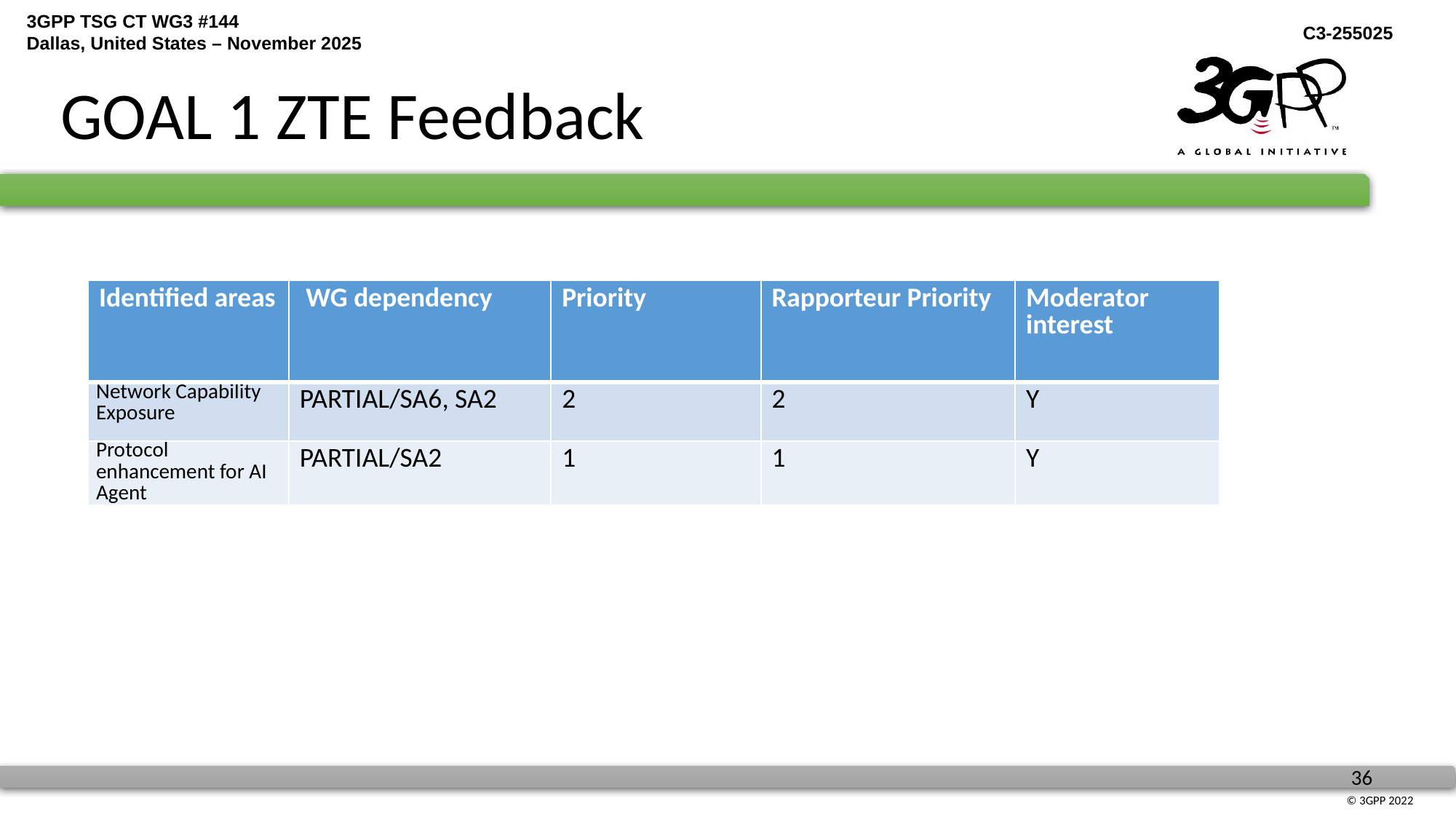

# GOAL 1 ZTE Feedback

| Identified areas | WG dependency | Priority | Rapporteur Priority | Moderator interest |
| --- | --- | --- | --- | --- |
| Network Capability Exposure | PARTIAL/SA6, SA2 | 2 | 2 | Y |
| Protocol enhancement for AI Agent | PARTIAL/SA2 | 1 | 1 | Y |